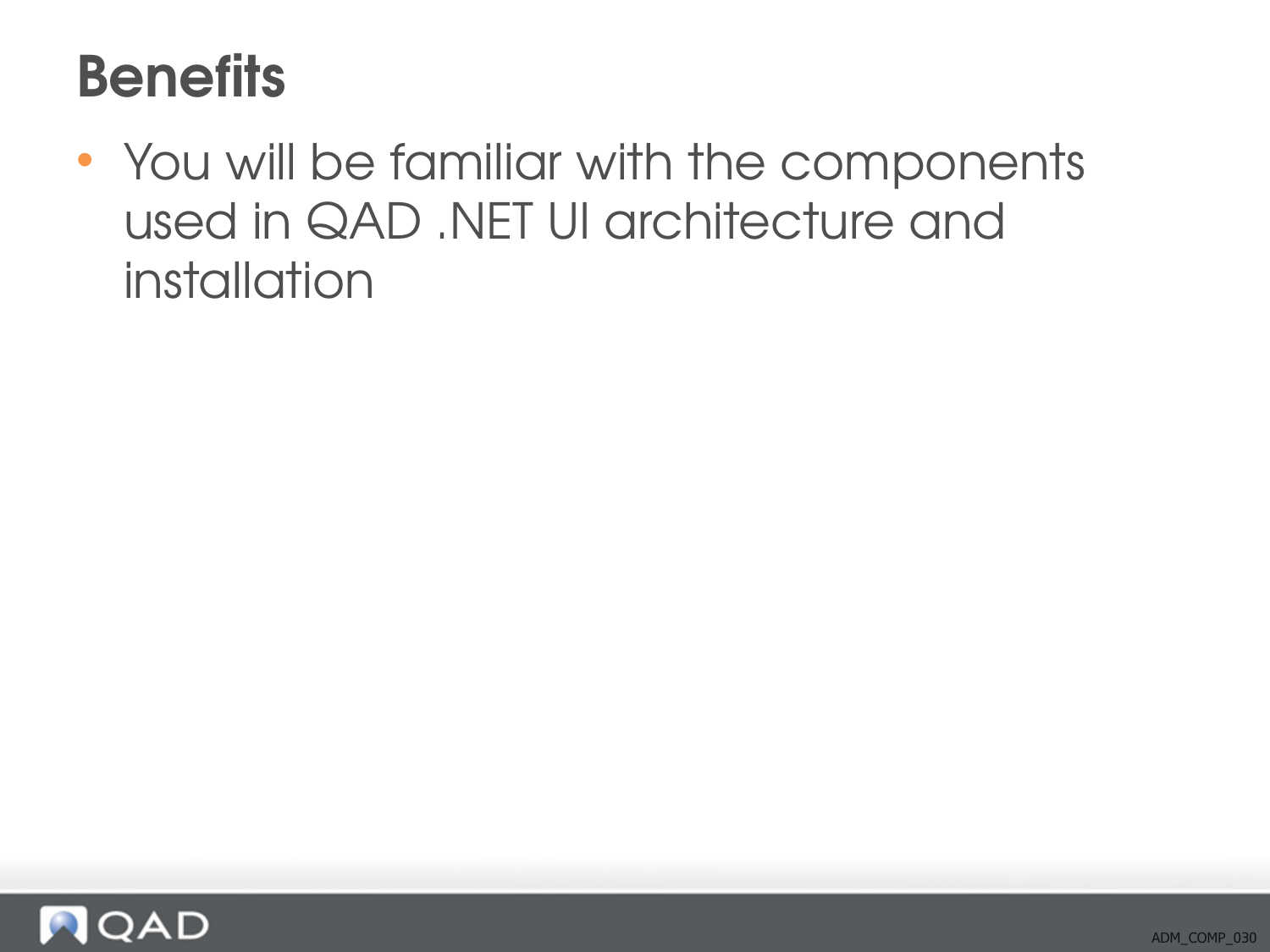

# Benefits
You will be familiar with the components used in QAD .NET UI architecture and installation

ADM_COMP_030